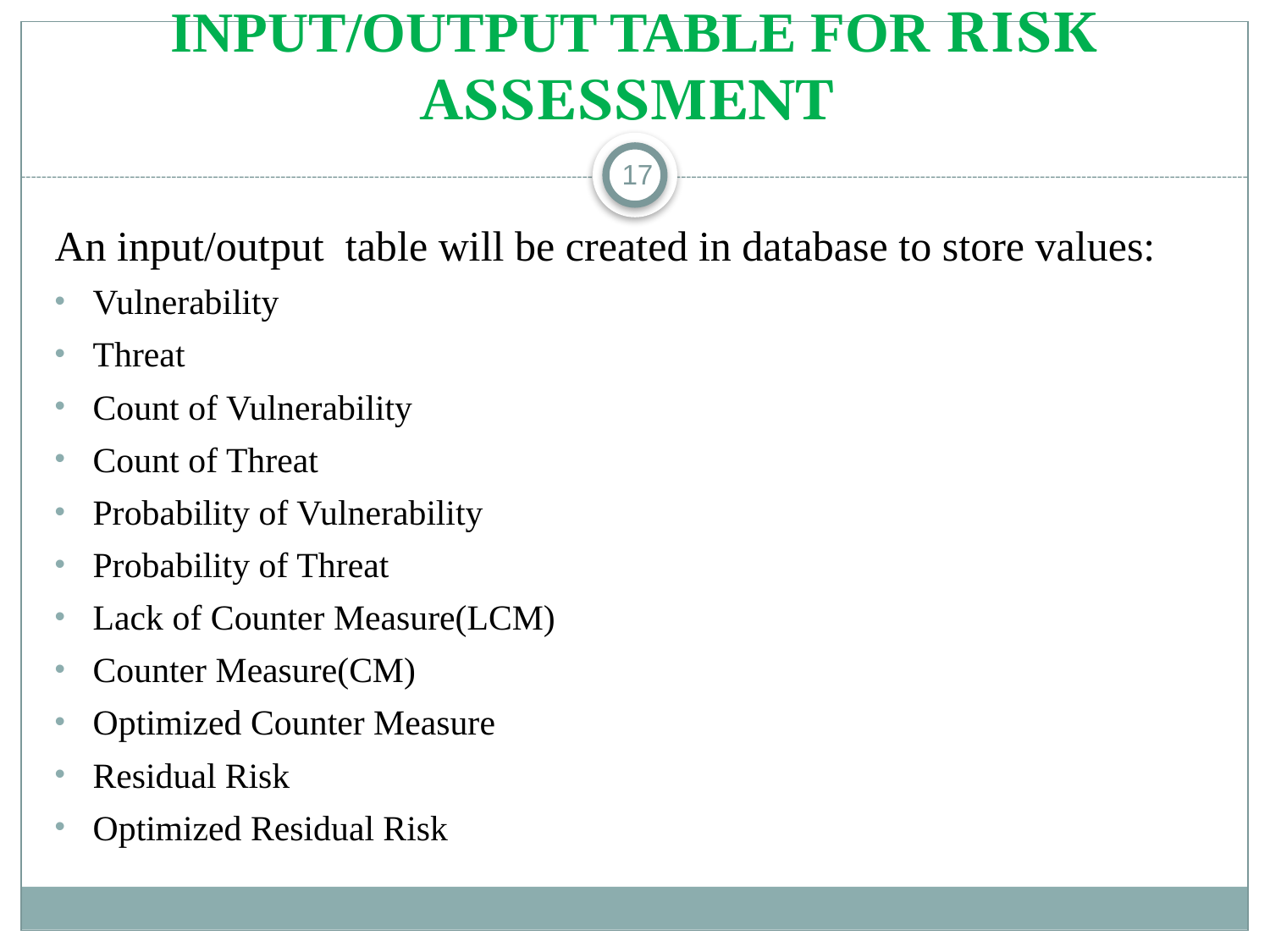

# Input/Output Table for Risk Assessment
17
An input/output  table will be created in database to store values:
Vulnerability
Threat
Count of Vulnerability
Count of Threat
Probability of Vulnerability
Probability of Threat
Lack of Counter Measure(LCM)
Counter Measure(CM)
Optimized Counter Measure
Residual Risk
Optimized Residual Risk